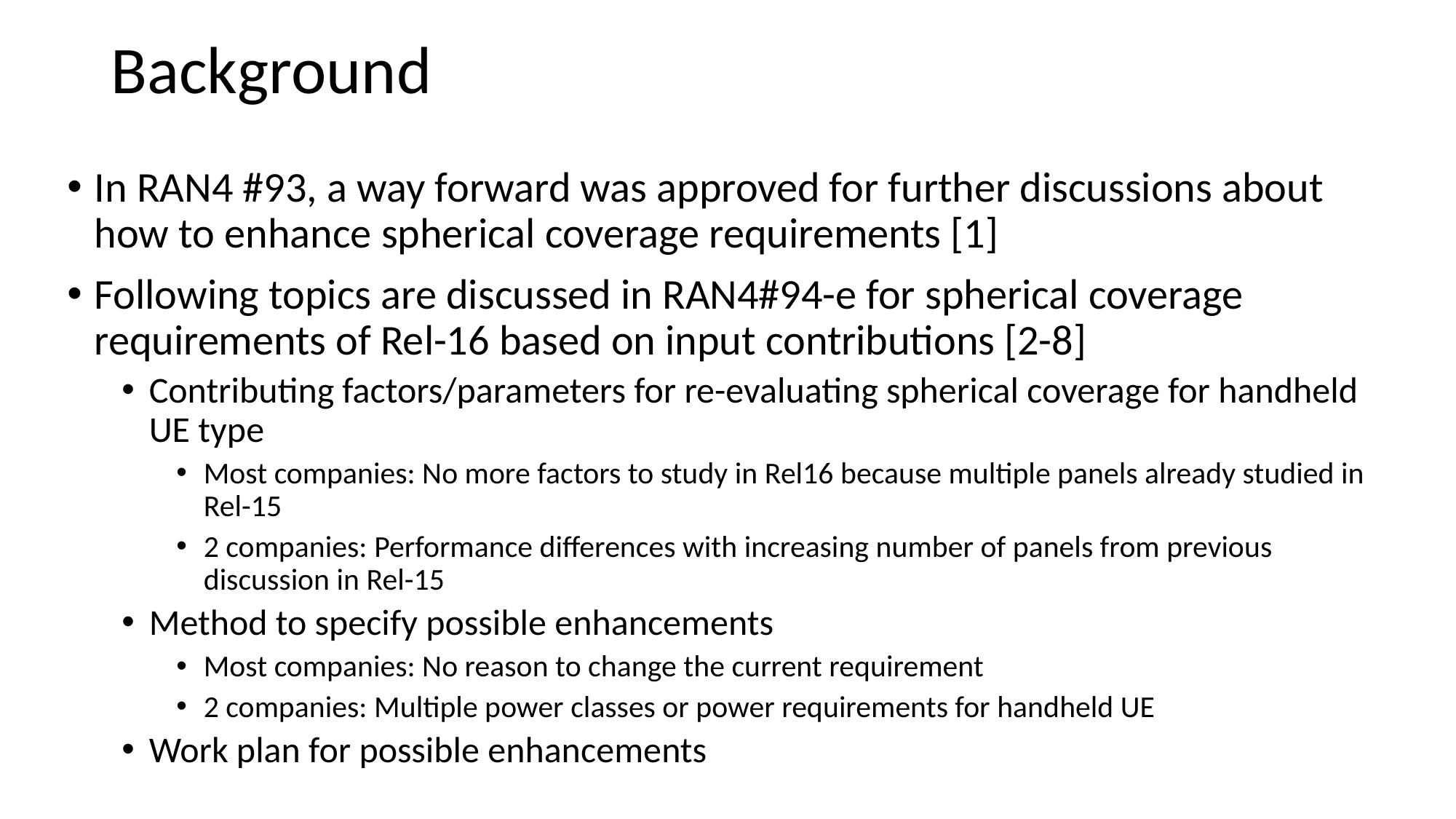

Background
In RAN4 #93, a way forward was approved for further discussions about how to enhance spherical coverage requirements [1]
Following topics are discussed in RAN4#94-e for spherical coverage requirements of Rel-16 based on input contributions [2-8]
Contributing factors/parameters for re-evaluating spherical coverage for handheld UE type
Most companies: No more factors to study in Rel16 because multiple panels already studied in Rel-15
2 companies: Performance differences with increasing number of panels from previous discussion in Rel-15
Method to specify possible enhancements
Most companies: No reason to change the current requirement
2 companies: Multiple power classes or power requirements for handheld UE
Work plan for possible enhancements